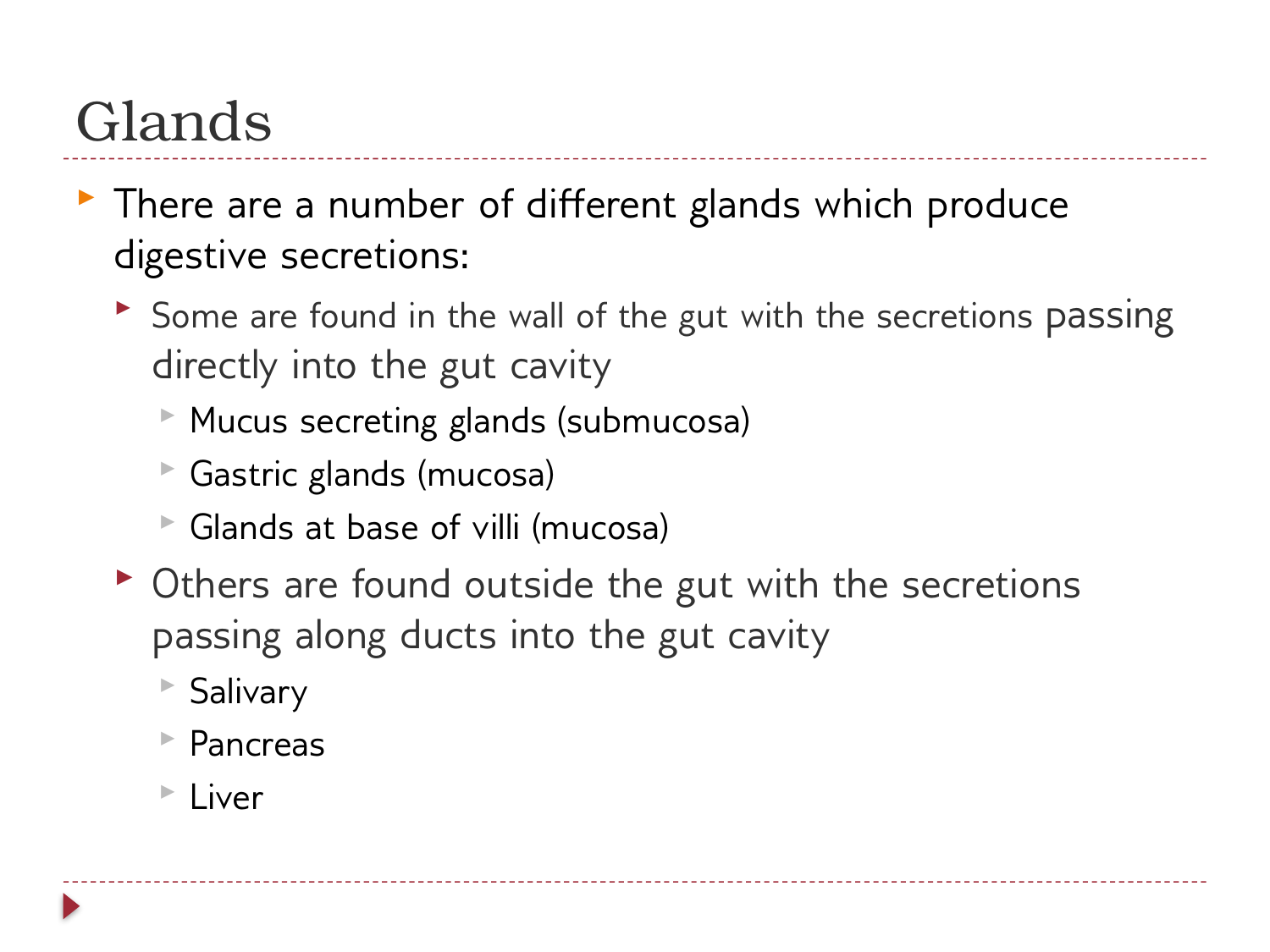

# Glands
There are a number of different glands which produce digestive secretions:
Some are found in the wall of the gut with the secretions passing directly into the gut cavity
Mucus secreting glands (submucosa)
Gastric glands (mucosa)
Glands at base of villi (mucosa)
Others are found outside the gut with the secretions passing along ducts into the gut cavity
Salivary
Pancreas
Liver